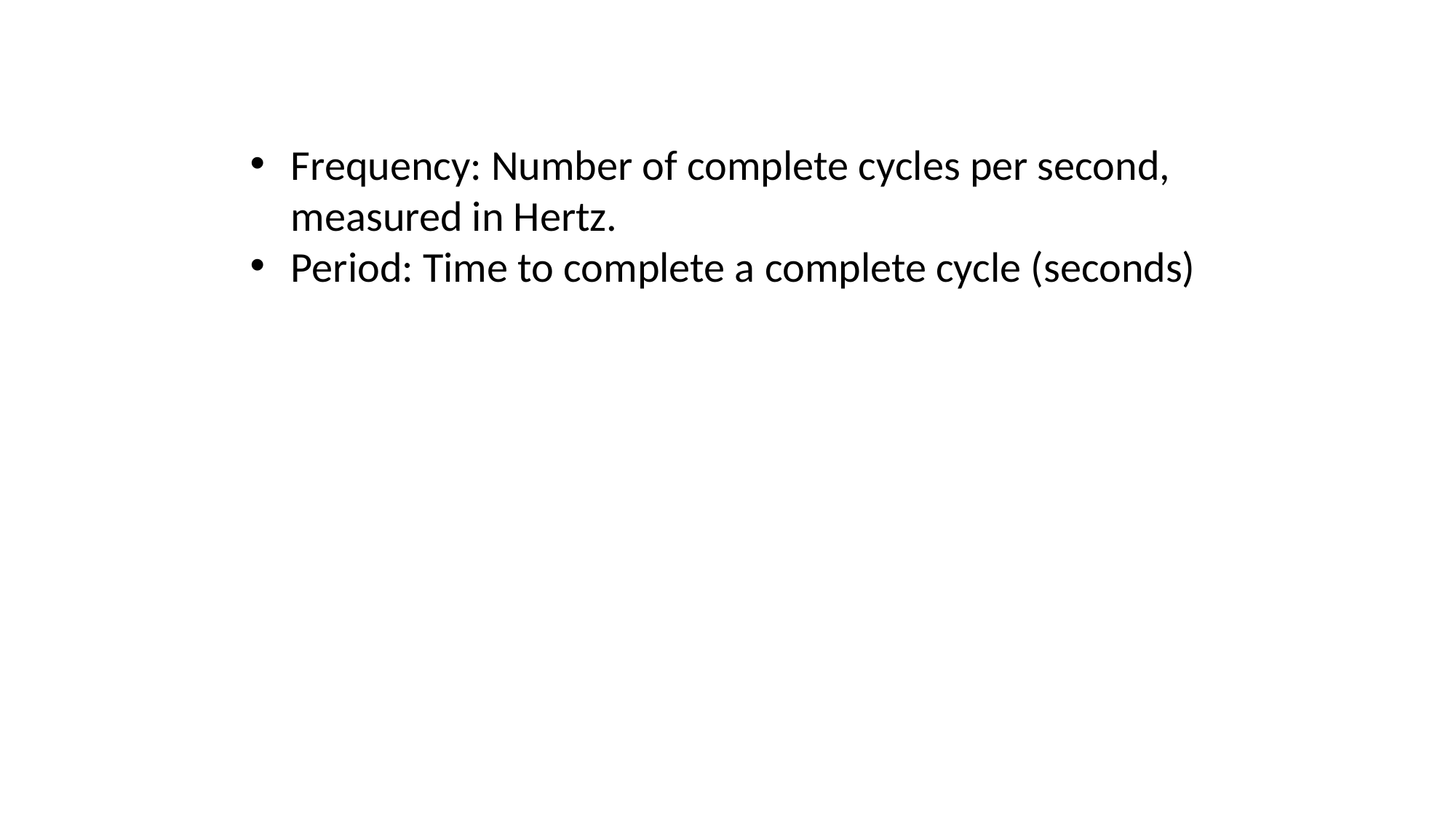

Frequency: Number of complete cycles per second, measured in Hertz.
Period: Time to complete a complete cycle (seconds)